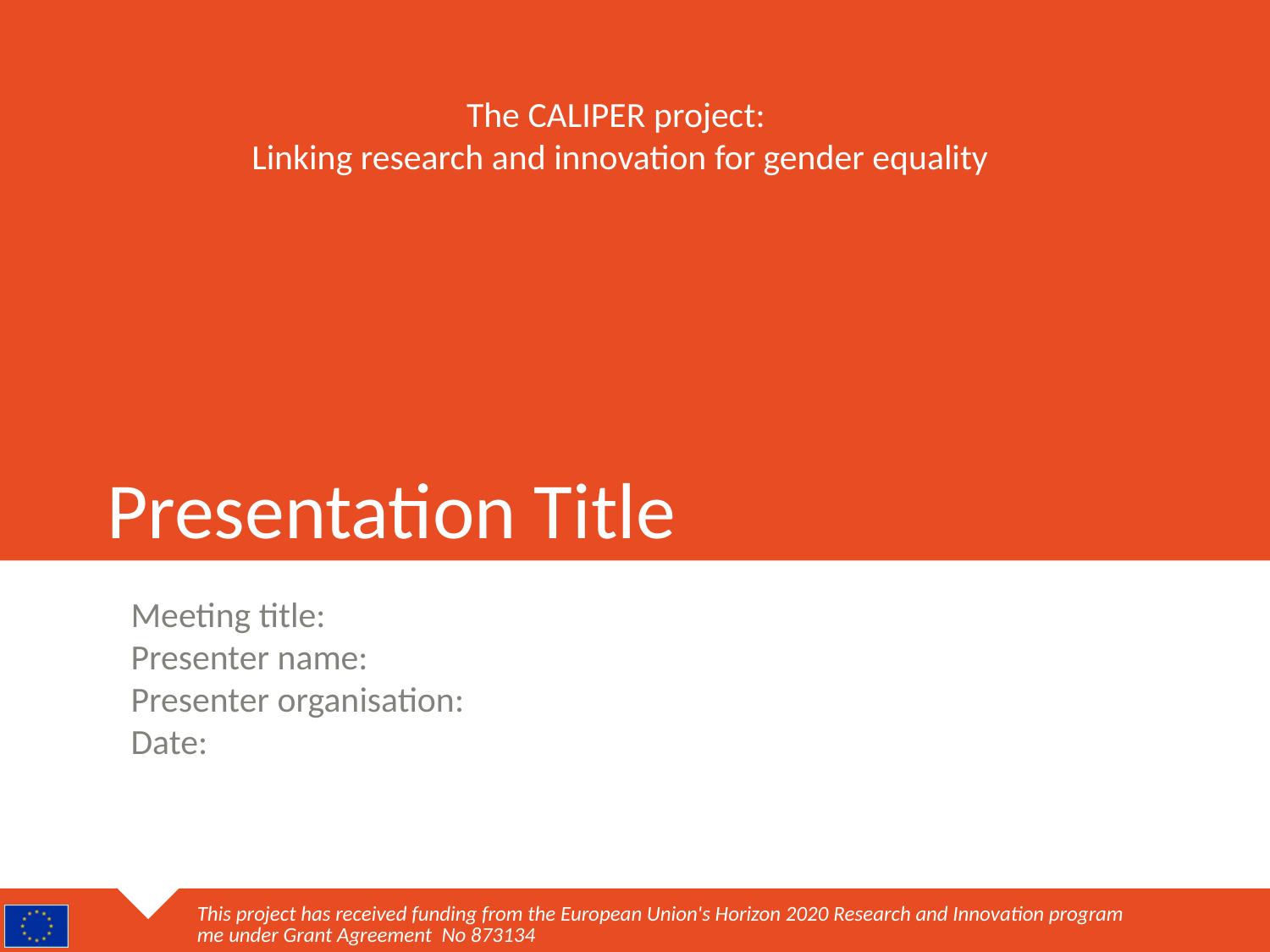

The CALIPER project:
Linking research and innovation for gender equality

# Presentation Title
Meeting title:
Presenter name:
Presenter organisation:
Date:
This project has received funding from the European Union's Horizon 2020 Research and Innovation programme under Grant Agreement  No 873134